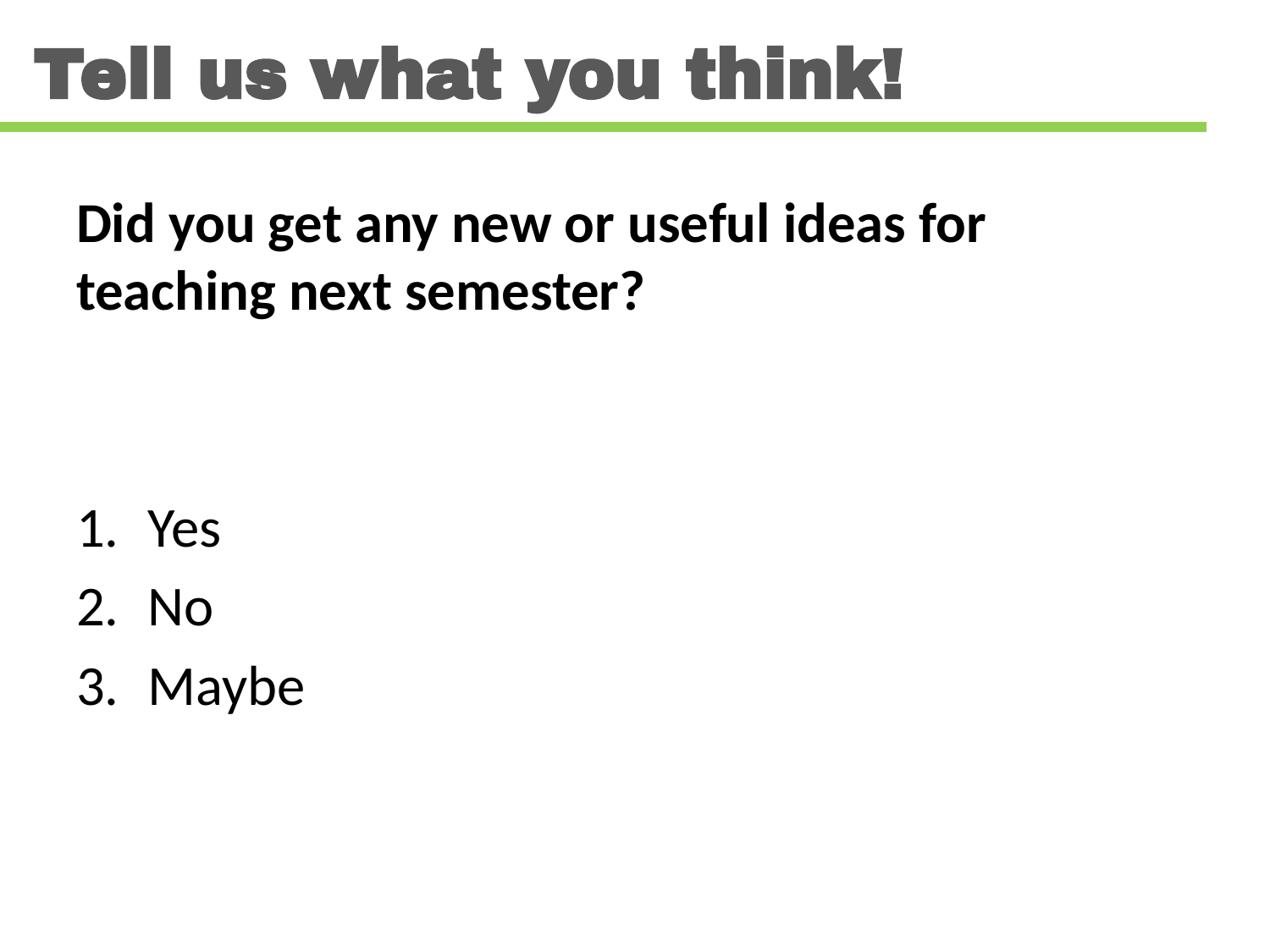

Tell us what you think!
Did you get any new or useful ideas for teaching next semester?

Yes
No
Maybe